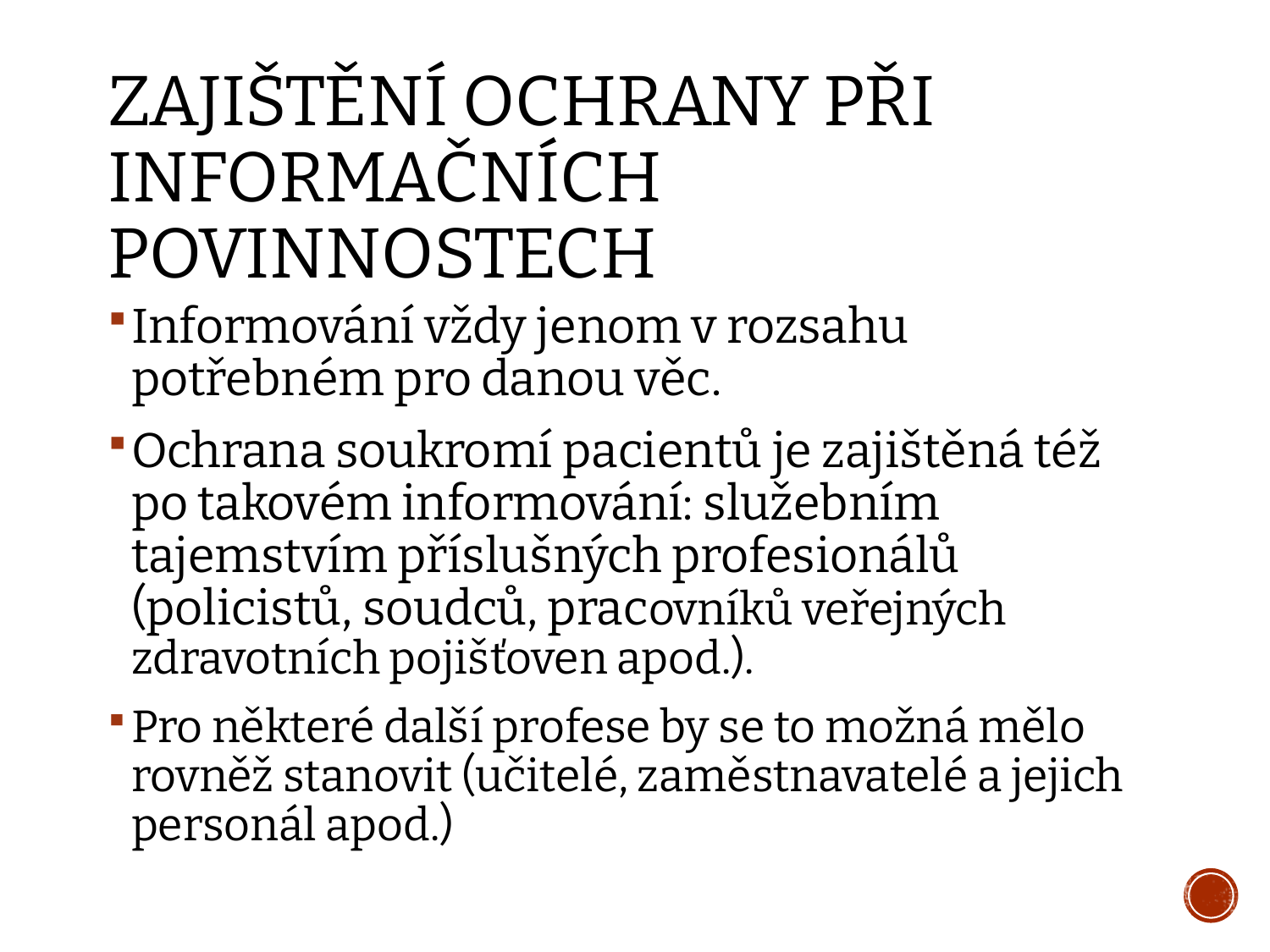

# Zajištění ochrany při informačních povinnostech
Informování vždy jenom v rozsahu potřebném pro danou věc.
Ochrana soukromí pacientů je zajištěná též po takovém informování: služebním tajemstvím příslušných profesionálů (policistů, soudců, pracovníků veřejných zdravotních pojišťoven apod.).
Pro některé další profese by se to možná mělo rovněž stanovit (učitelé, zaměstnavatelé a jejich personál apod.)